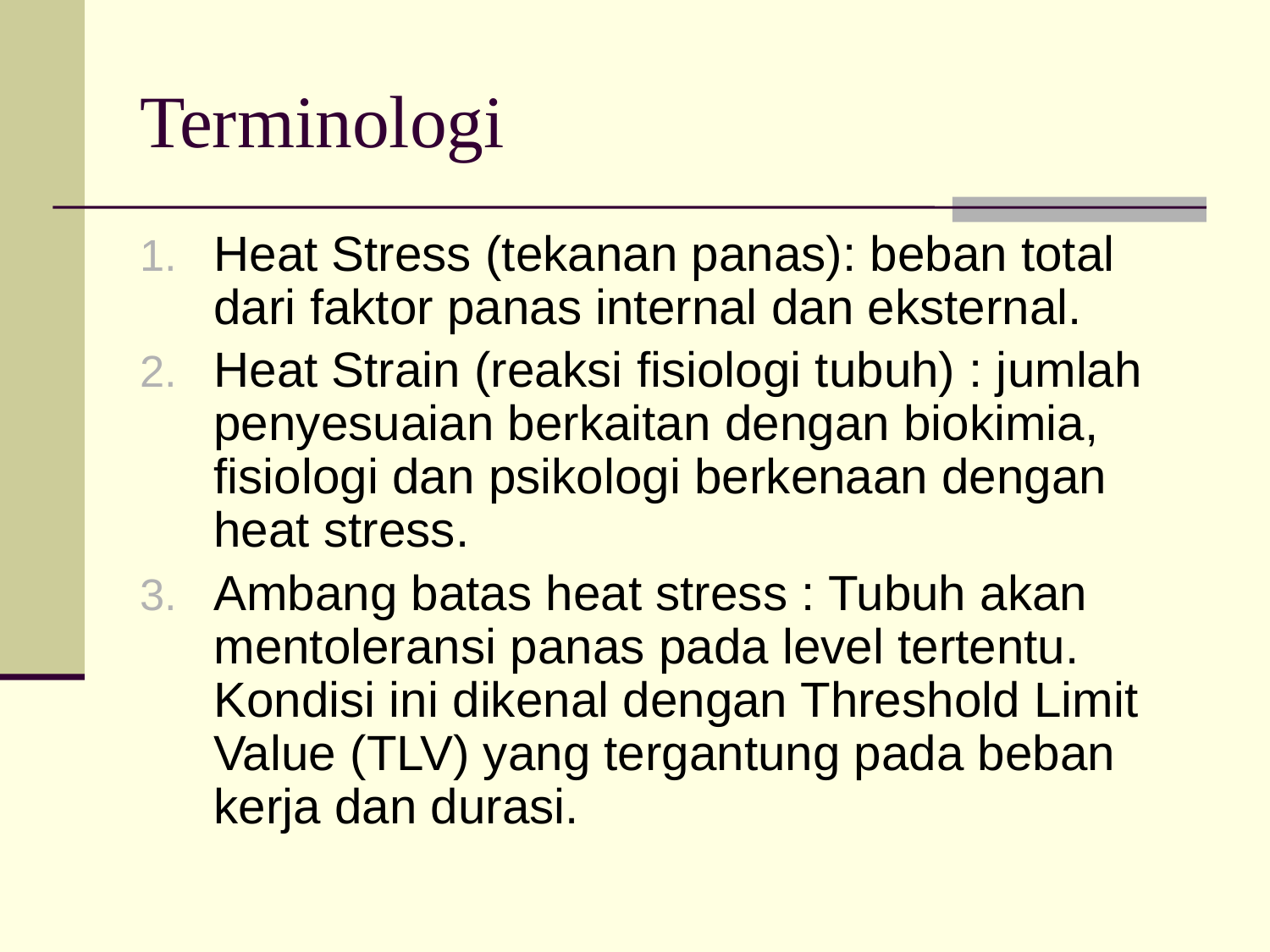

# Terminologi
Heat Stress (tekanan panas): beban total dari faktor panas internal dan eksternal.
Heat Strain (reaksi fisiologi tubuh) : jumlah penyesuaian berkaitan dengan biokimia, fisiologi dan psikologi berkenaan dengan heat stress.
Ambang batas heat stress : Tubuh akan mentoleransi panas pada level tertentu. Kondisi ini dikenal dengan Threshold Limit Value (TLV) yang tergantung pada beban kerja dan durasi.